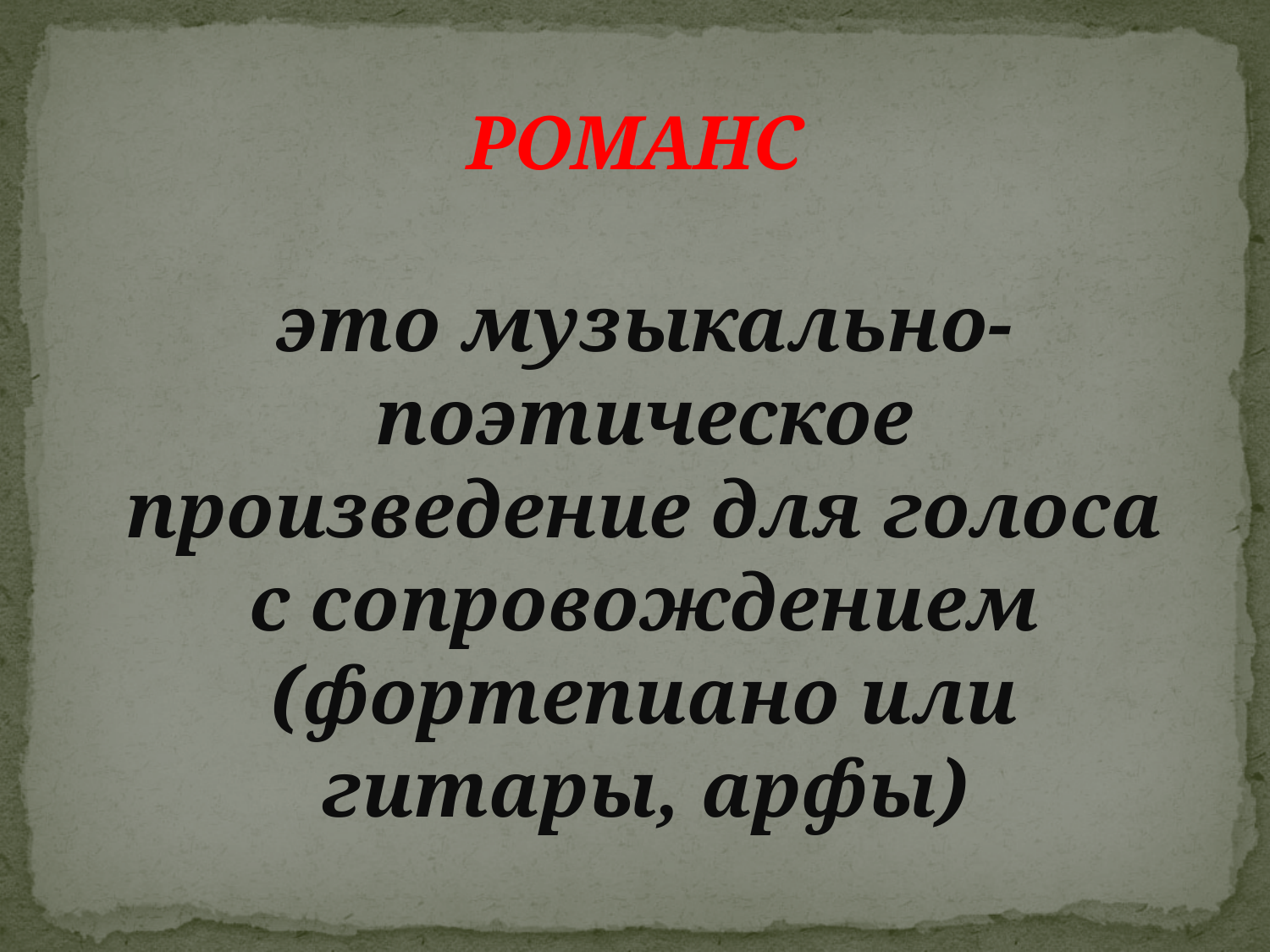

# РОМАНС

это музыкально-поэтическое произведение для голоса с сопровождением (фортепиано или гитары, арфы)